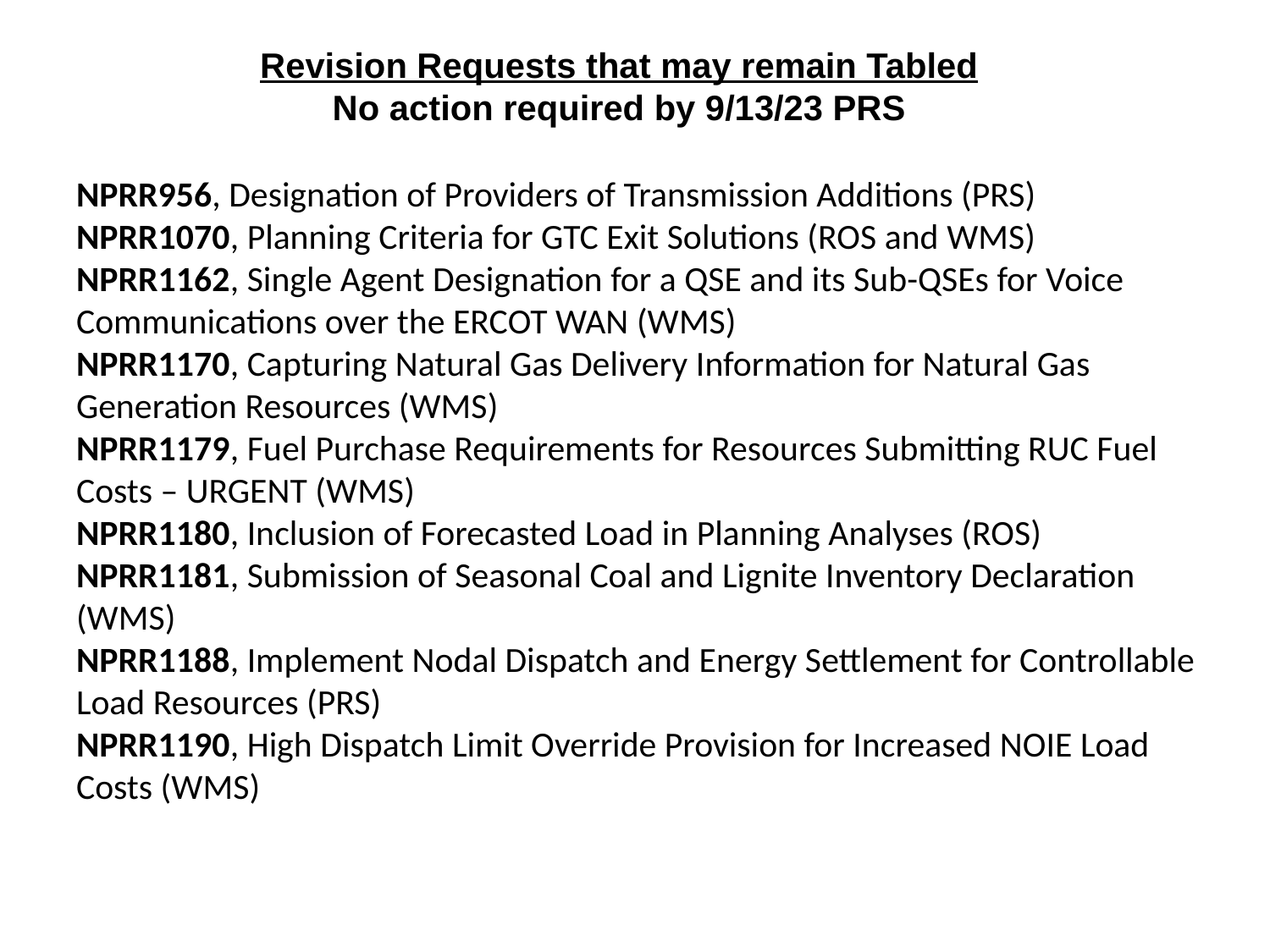

# Revision Requests that may remain Tabled No action required by 9/13/23 PRS

NPRR956, Designation of Providers of Transmission Additions (PRS)
NPRR1070, Planning Criteria for GTC Exit Solutions (ROS and WMS)
NPRR1162, Single Agent Designation for a QSE and its Sub-QSEs for Voice Communications over the ERCOT WAN (WMS)
NPRR1170, Capturing Natural Gas Delivery Information for Natural Gas Generation Resources (WMS)
NPRR1179, Fuel Purchase Requirements for Resources Submitting RUC Fuel Costs – URGENT (WMS)
NPRR1180, Inclusion of Forecasted Load in Planning Analyses (ROS)
NPRR1181, Submission of Seasonal Coal and Lignite Inventory Declaration (WMS)
NPRR1188, Implement Nodal Dispatch and Energy Settlement for Controllable Load Resources (PRS)
NPRR1190, High Dispatch Limit Override Provision for Increased NOIE Load Costs (WMS)